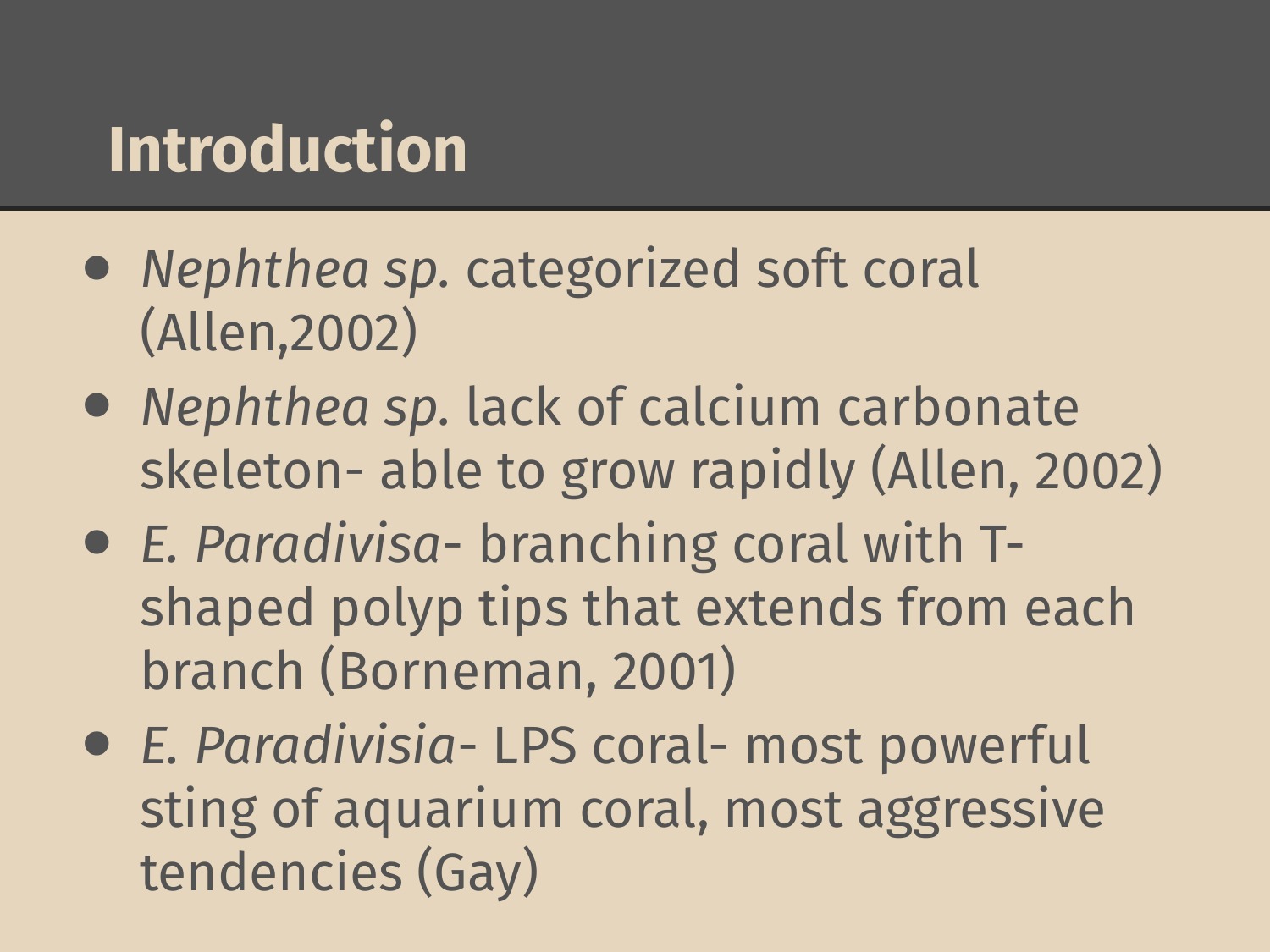

# Introduction
Nephthea sp. categorized soft coral (Allen,2002)
Nephthea sp. lack of calcium carbonate skeleton- able to grow rapidly (Allen, 2002)
E. Paradivisa- branching coral with T-shaped polyp tips that extends from each branch (Borneman, 2001)
E. Paradivisia- LPS coral- most powerful sting of aquarium coral, most aggressive tendencies (Gay)